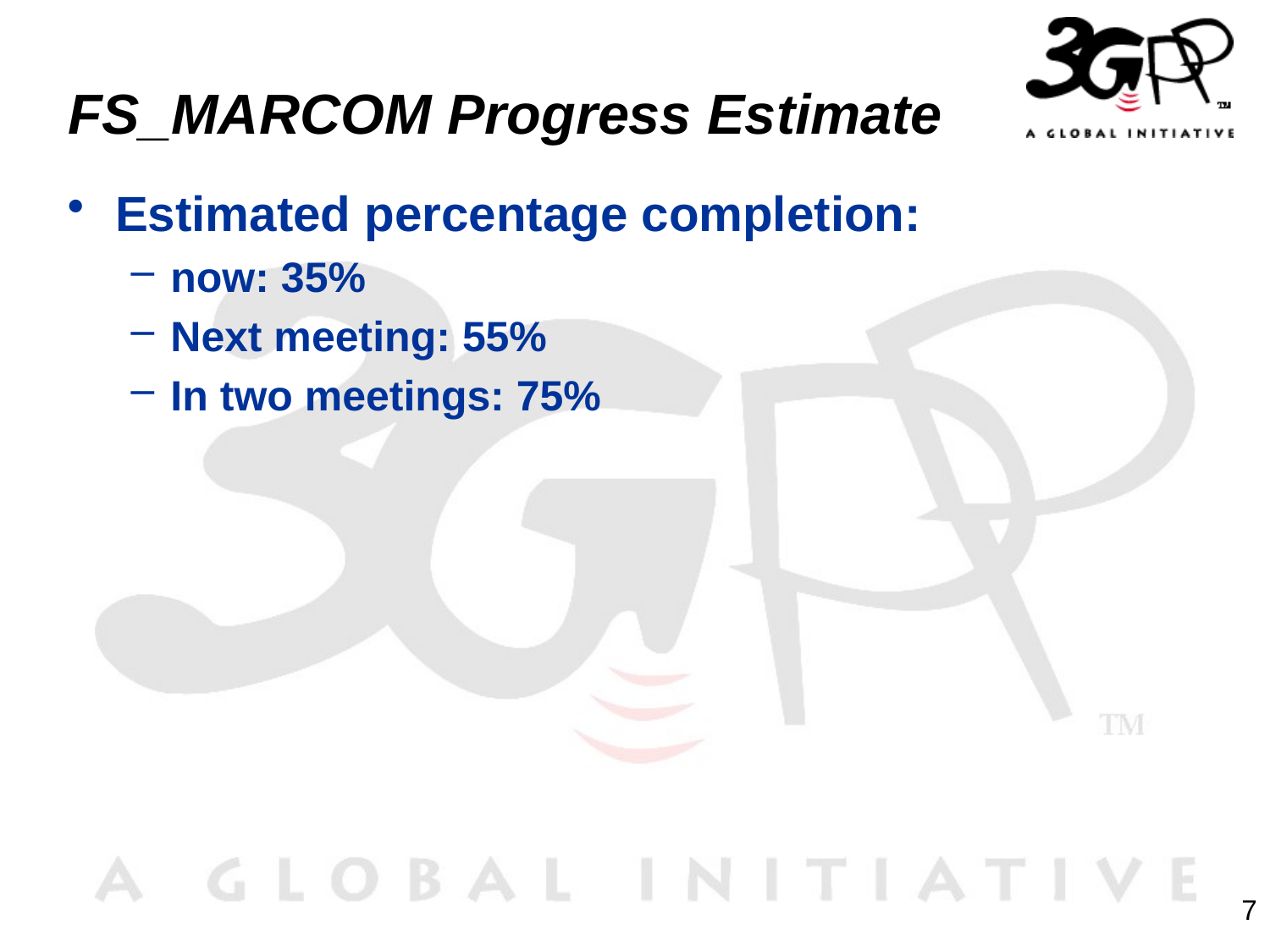

# FS_MARCOM Progress Estimate
Estimated percentage completion:
now: 35%
Next meeting: 55%
In two meetings: 75%
7